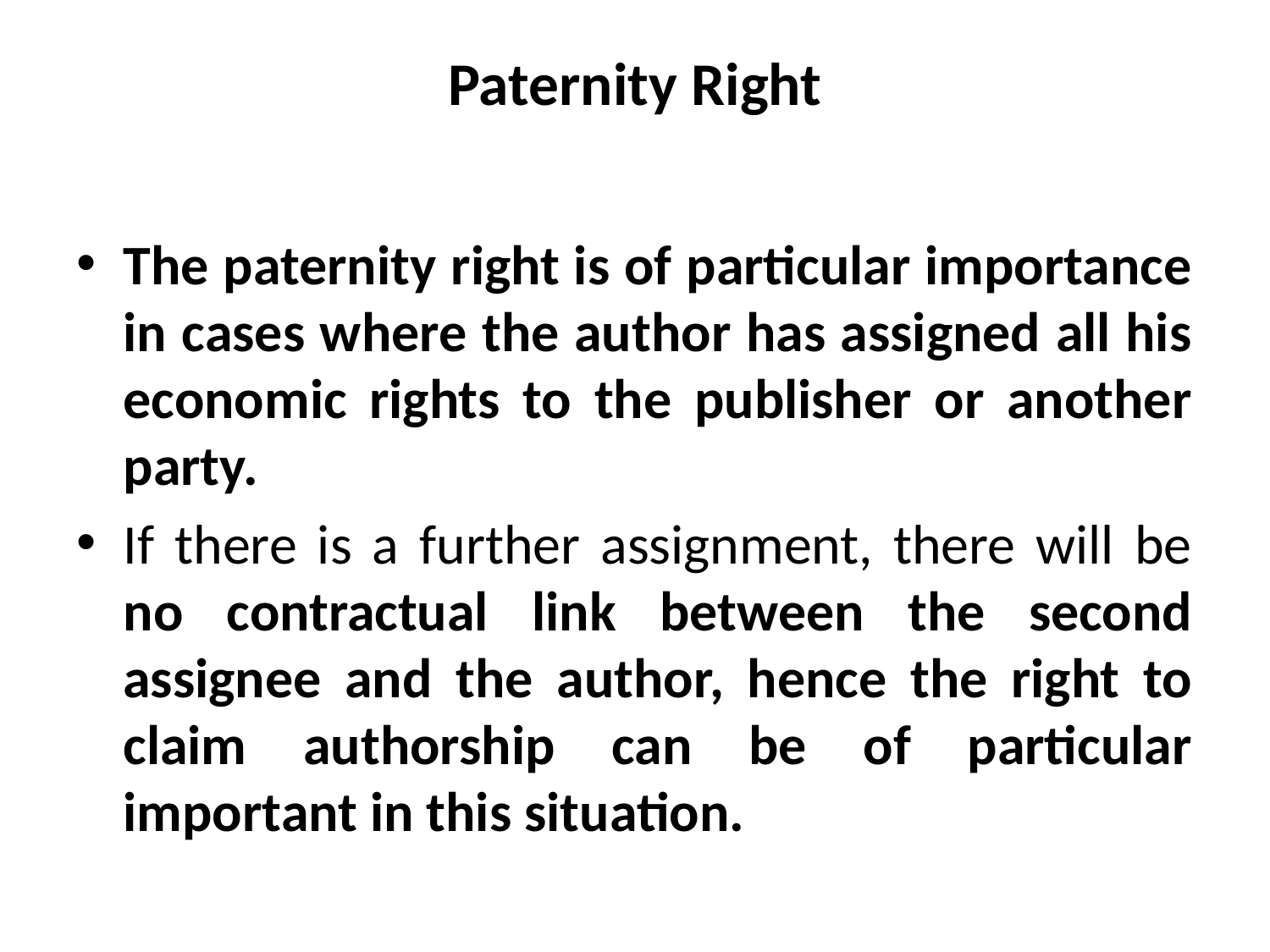

# Paternity Right
The paternity right is of particular importance in cases where the author has assigned all his economic rights to the publisher or another party.
If there is a further assignment, there will be no contractual link between the second assignee and the author, hence the right to claim authorship can be of particular important in this situation.